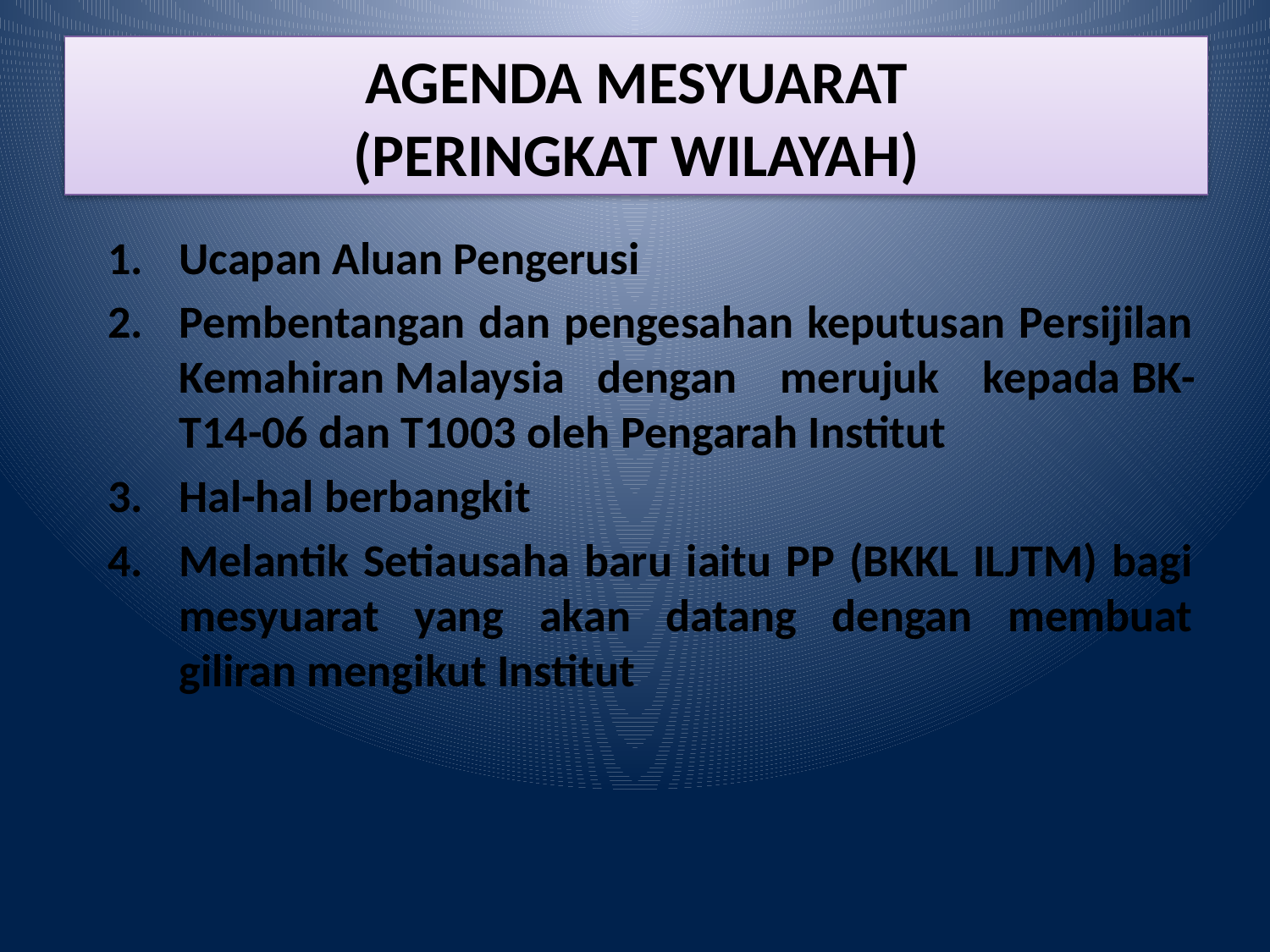

# AGENDA MESYUARAT (PERINGKAT WILAYAH)
Ucapan Aluan Pengerusi
Pembentangan dan pengesahan keputusan Persijilan Kemahiran Malaysia   dengan    merujuk    kepada BK-T14-06 dan T1003 oleh Pengarah Institut
Hal-hal berbangkit
Melantik Setiausaha baru iaitu PP (BKKL ILJTM) bagi mesyuarat yang akan datang dengan membuat giliran mengikut Institut